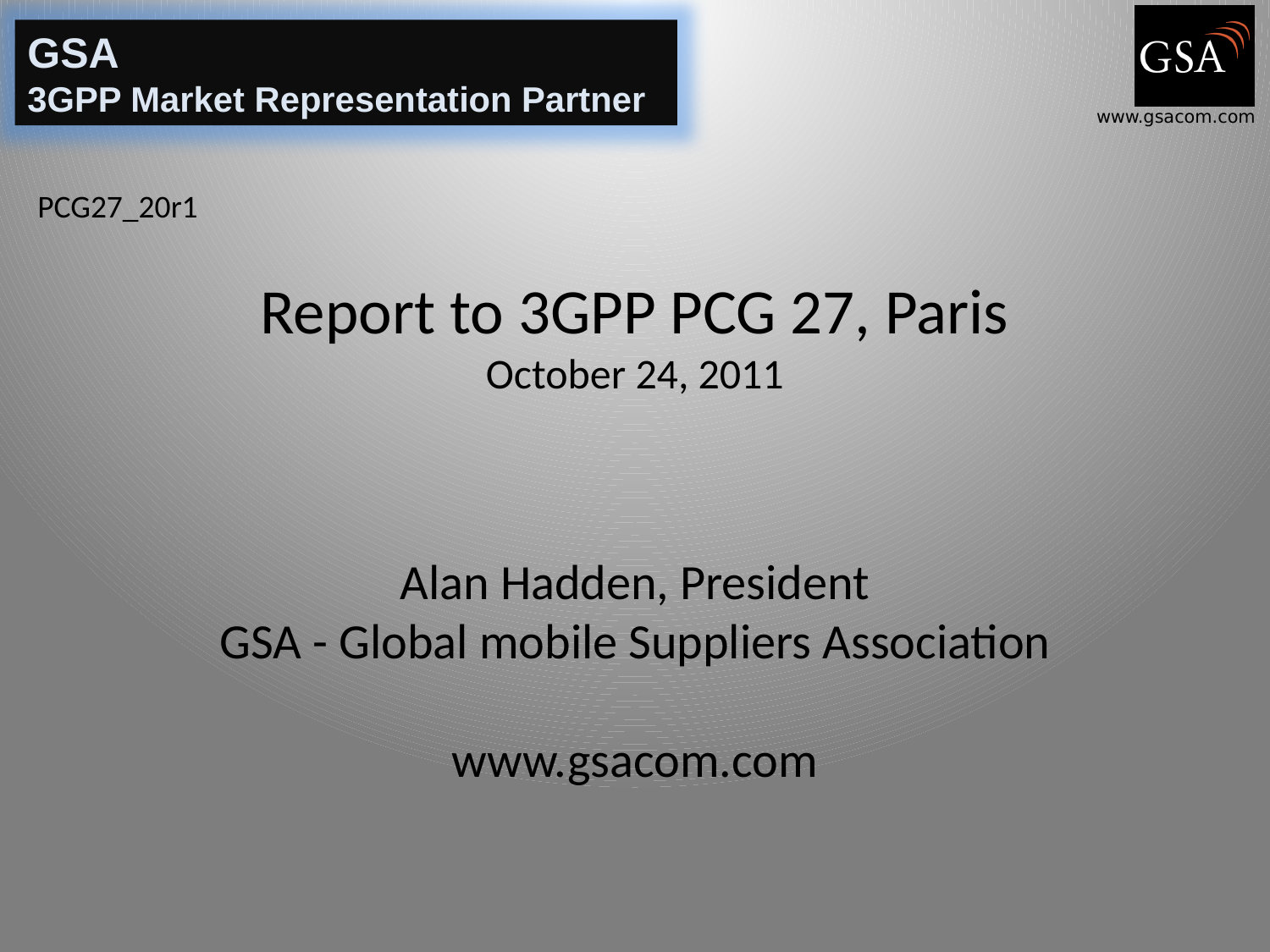

GSA
3GPP Market Representation Partner
PCG27_20r1
Report to 3GPP PCG 27, Paris
October 24, 2011

Alan Hadden, President
GSA - Global mobile Suppliers Association

www.gsacom.com